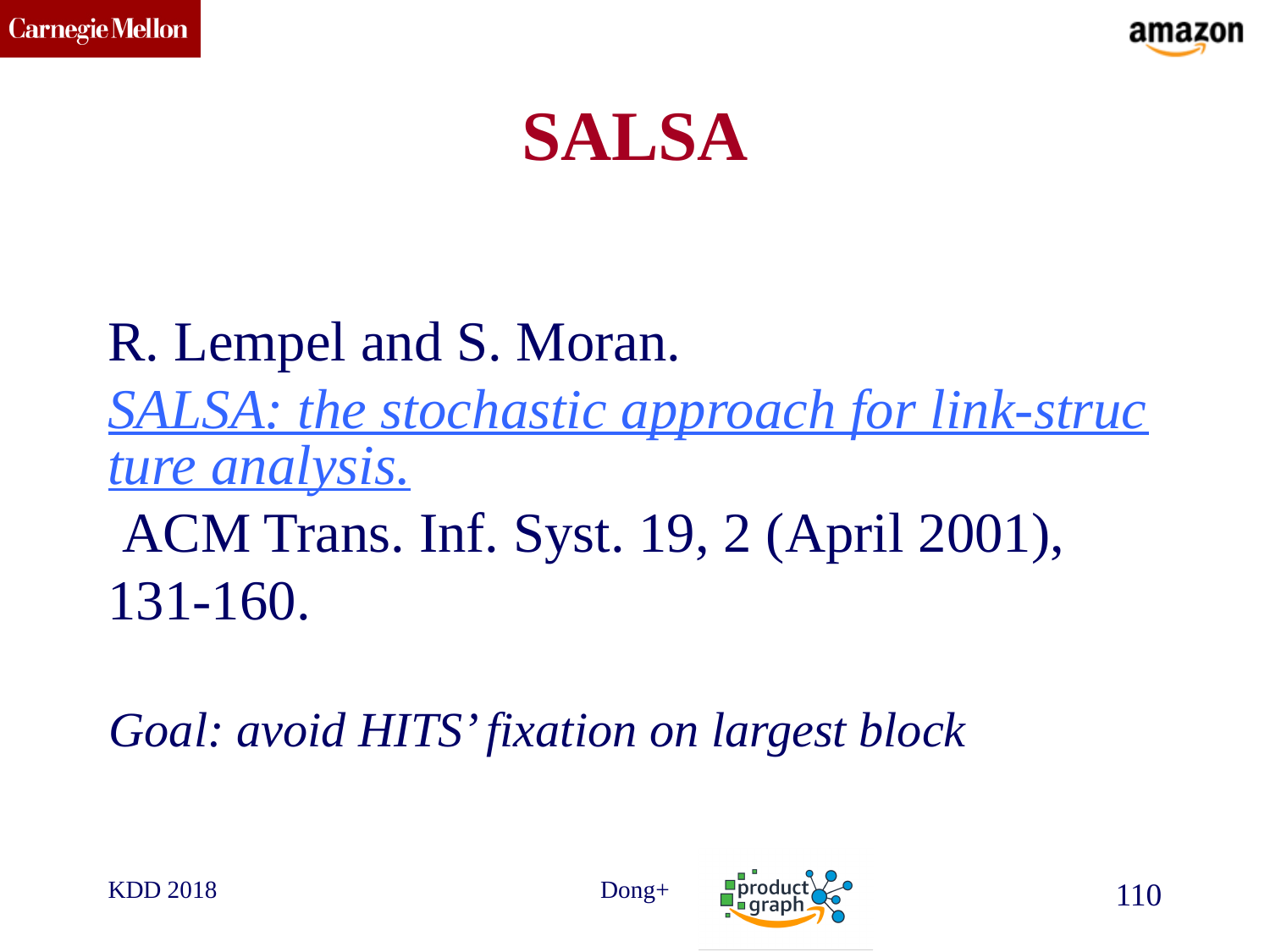

# SALSA
R. Lempel and S. Moran. SALSA: the stochastic approach for link-structure analysis. ACM Trans. Inf. Syst. 19, 2 (April 2001), 131-160.
Goal: avoid HITS’ fixation on largest block
KDD 2018
Dong+
110